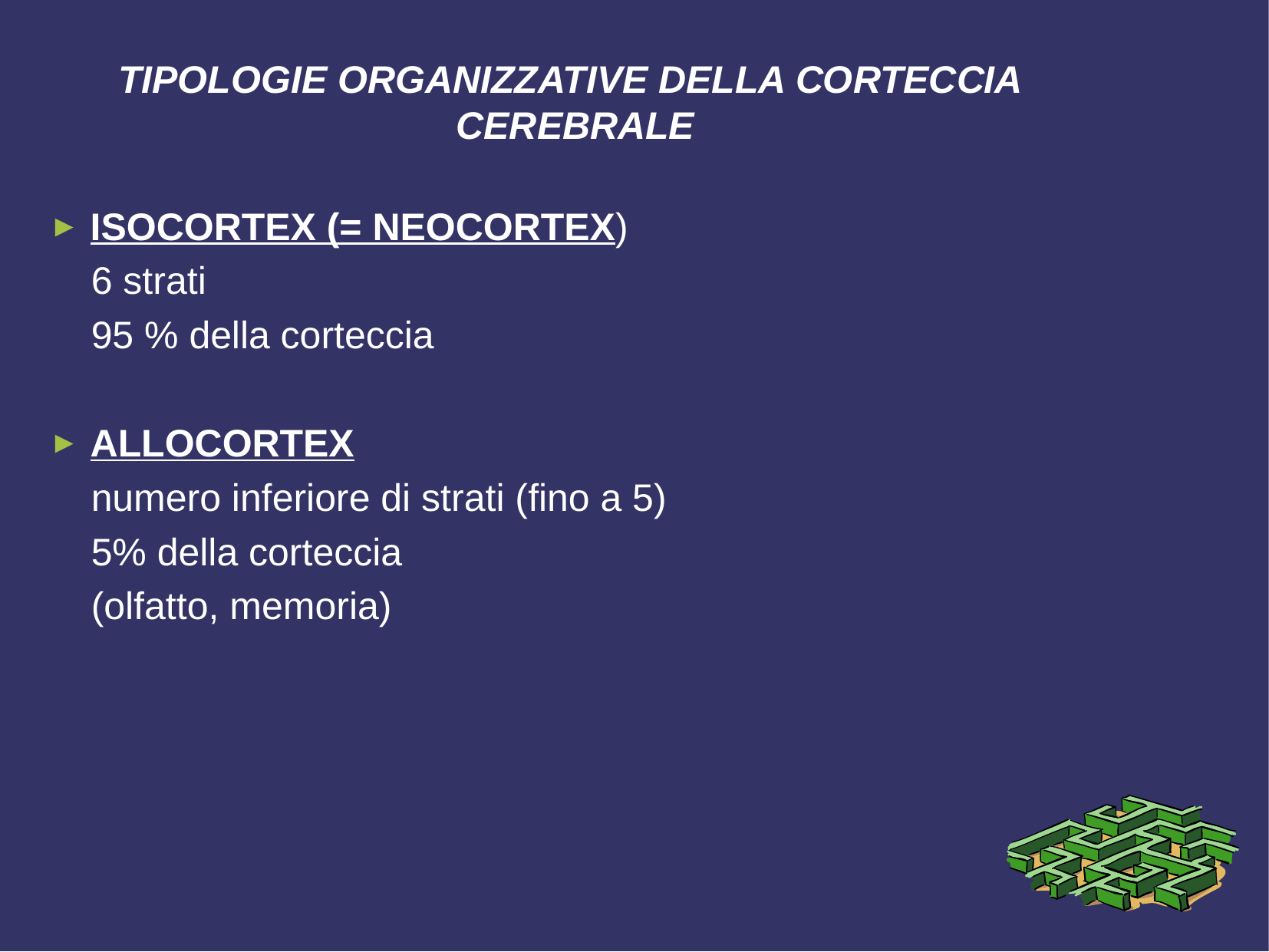

# TIPOLOGIE ORGANIZZATIVE DELLA CORTECCIA CEREBRALE
ISOCORTEX (= NEOCORTEX)
	6 strati
	95 % della corteccia

ALLOCORTEX
	numero inferiore di strati (fino a 5)
	5% della corteccia
	(olfatto, memoria)